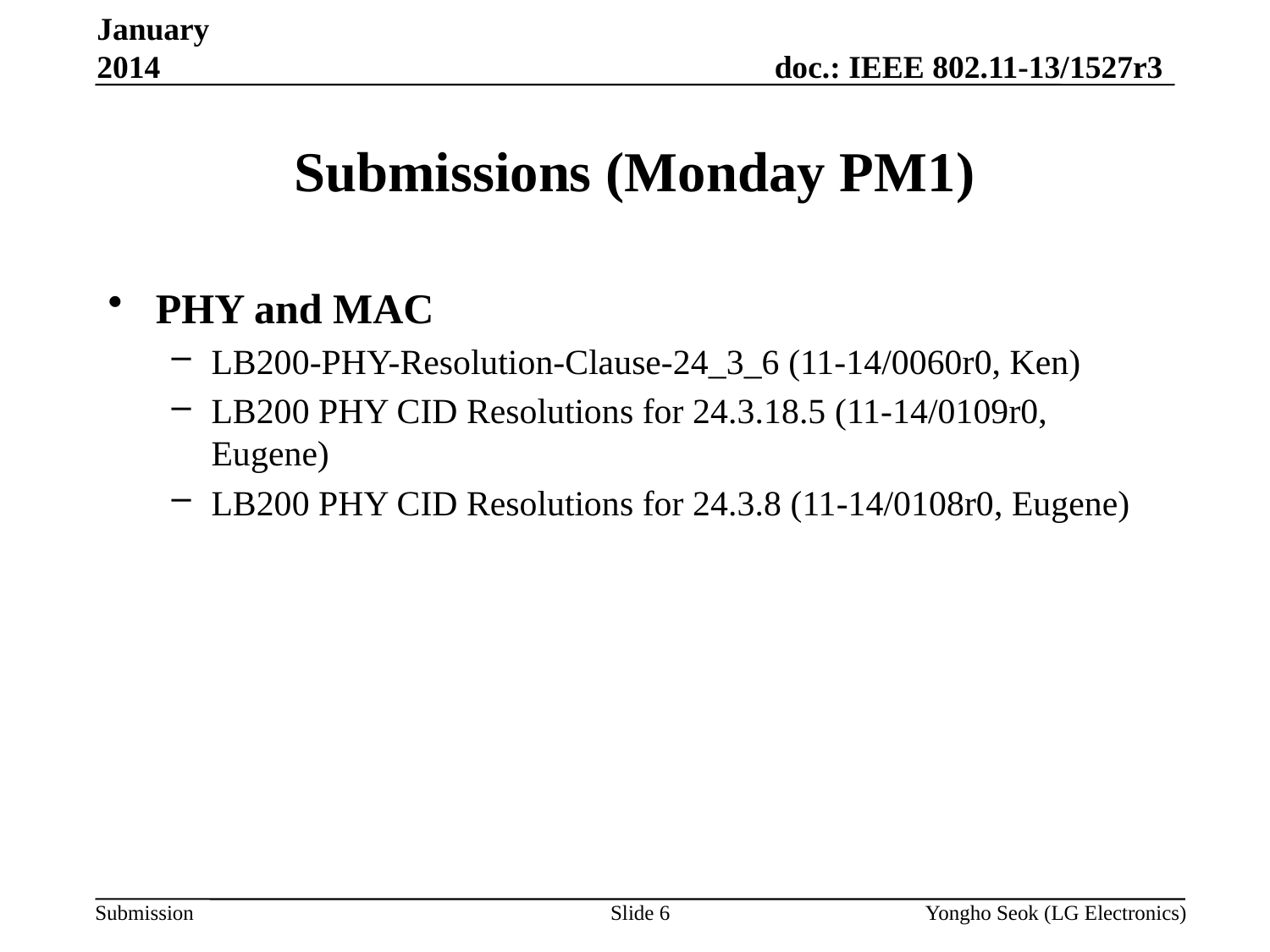

January 2014
# Submissions (Monday PM1)
PHY and MAC
LB200-PHY-Resolution-Clause-24_3_6 (11-14/0060r0, Ken)
LB200 PHY CID Resolutions for 24.3.18.5 (11-14/0109r0, Eugene)
LB200 PHY CID Resolutions for 24.3.8 (11-14/0108r0, Eugene)

Slide 6
Yongho Seok (LG Electronics)